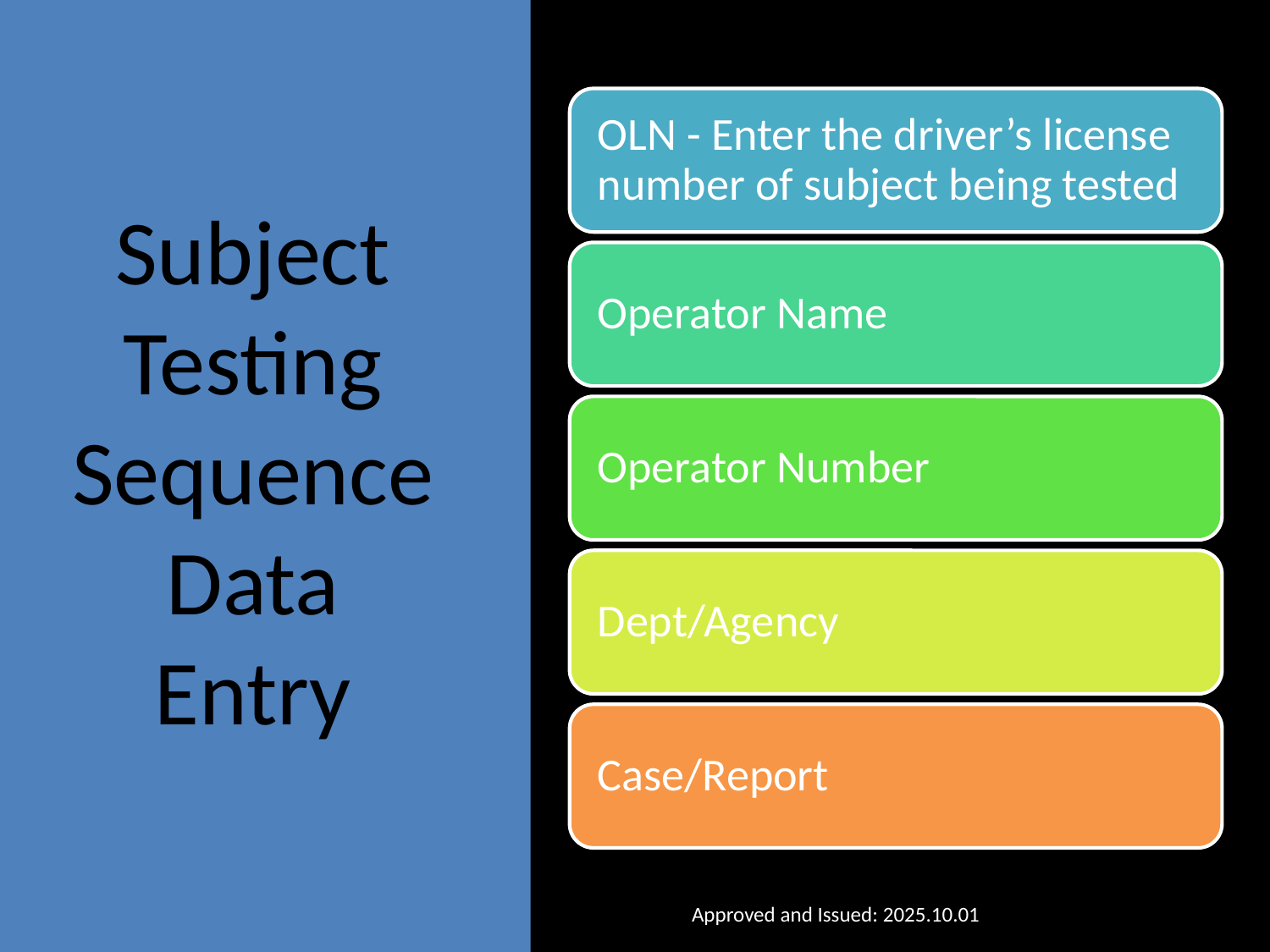

# Subject Testing Sequence Data Entry
OLN - Enter the driver’s license number of subject being tested
Operator Name
Operator Number
Dept/Agency
Case/Report
Approved and Issued: 2025.10.01